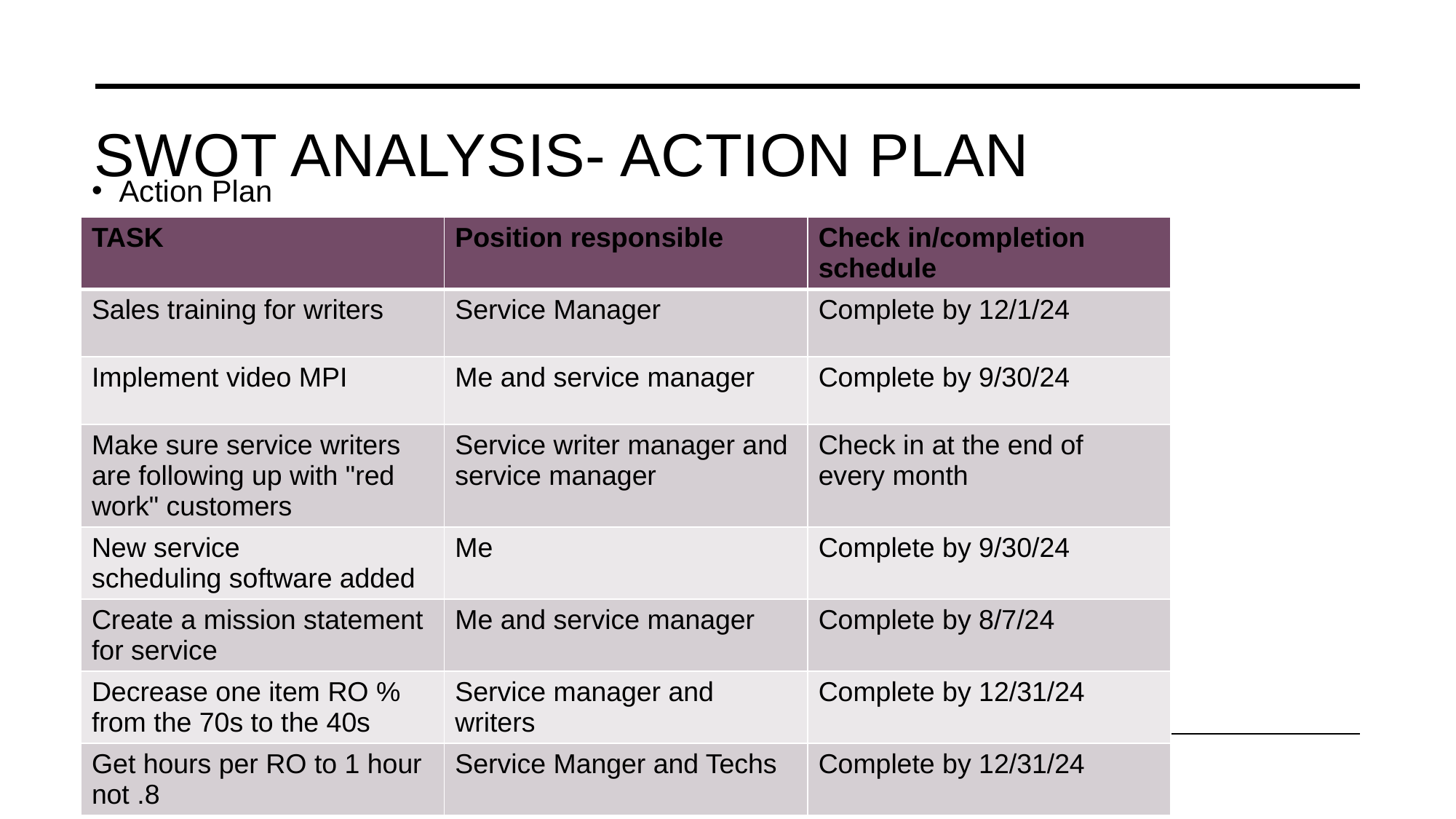

# SWOT Analysis- Action Plan
Action Plan

| TASK | Position responsible | Check in/completion schedule |
| --- | --- | --- |
| Sales training for writers | Service Manager | Complete by 12/1/24 |
| Implement video MPI | Me and service manager | Complete by 9/30/24 |
| Make sure service writers are following up with "red work" customers | Service writer manager and service manager | Check in at the end of every month |
| New service scheduling software added | Me | Complete by 9/30/24 |
| Create a mission statement for service | Me and service manager | Complete by 8/7/24 |
| Decrease one item RO % from the 70s to the 40s | Service manager and writers | Complete by 12/31/24 |
| Get hours per RO to 1 hour not .8 | Service Manger and Techs | Complete by 12/31/24 |